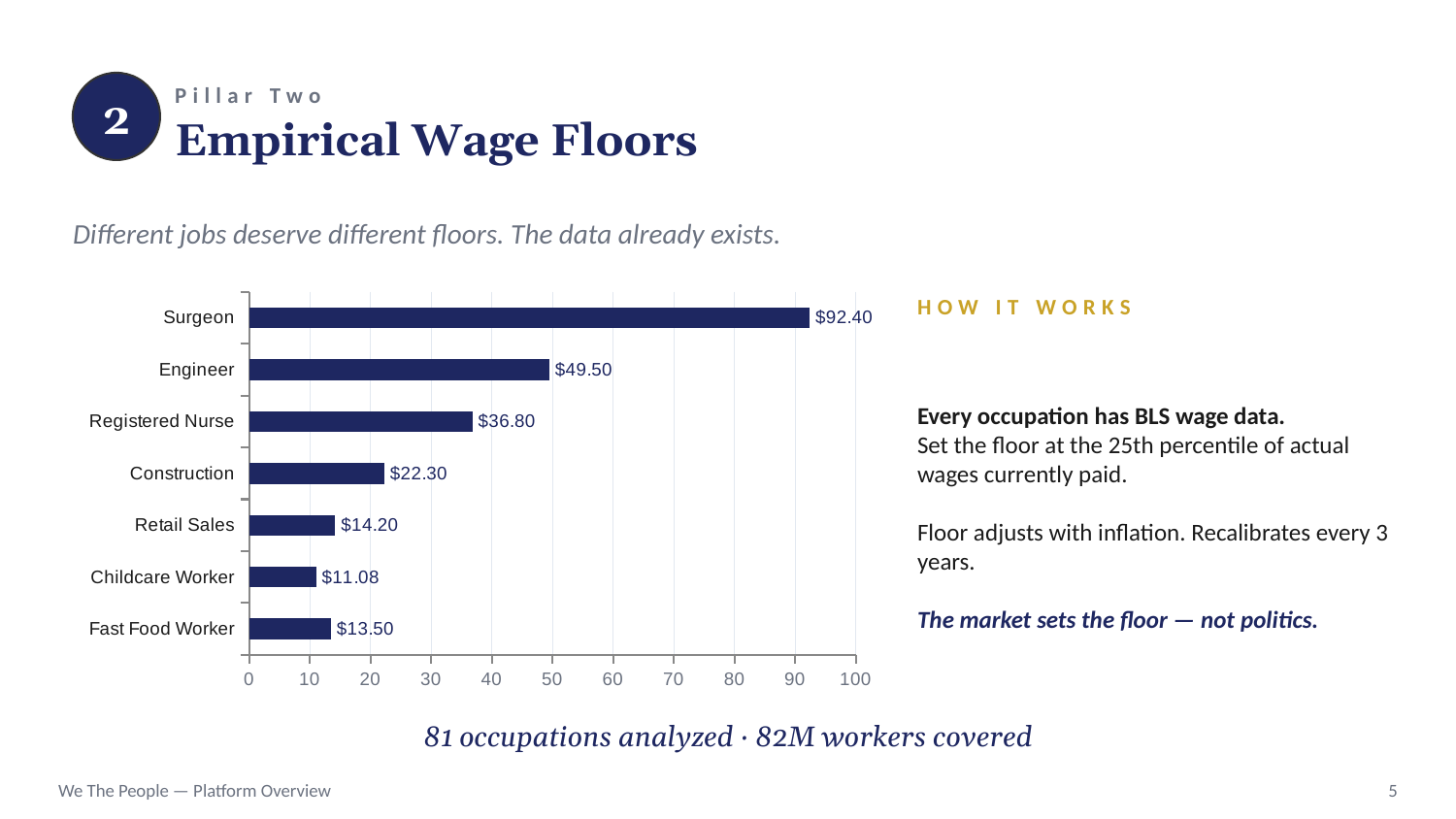

2
Pillar Two
Empirical Wage Floors
Different jobs deserve different floors. The data already exists.

### Chart

| Category | 25th Percentile Hourly Floor |
|---|---|
| Fast Food Worker | 13.5 |
| Childcare Worker | 11.08 |
| Retail Sales | 14.2 |
| Construction | 22.3 |
| Registered Nurse | 36.8 |
| Engineer | 49.5 |
| Surgeon | 92.4 |
HOW IT WORKS
Every occupation has BLS wage data.
Set the floor at the 25th percentile of actual wages currently paid.

Floor adjusts with inflation. Recalibrates every 3 years.

The market sets the floor — not politics.
81 occupations analyzed · 82M workers covered
We The People — Platform Overview
5